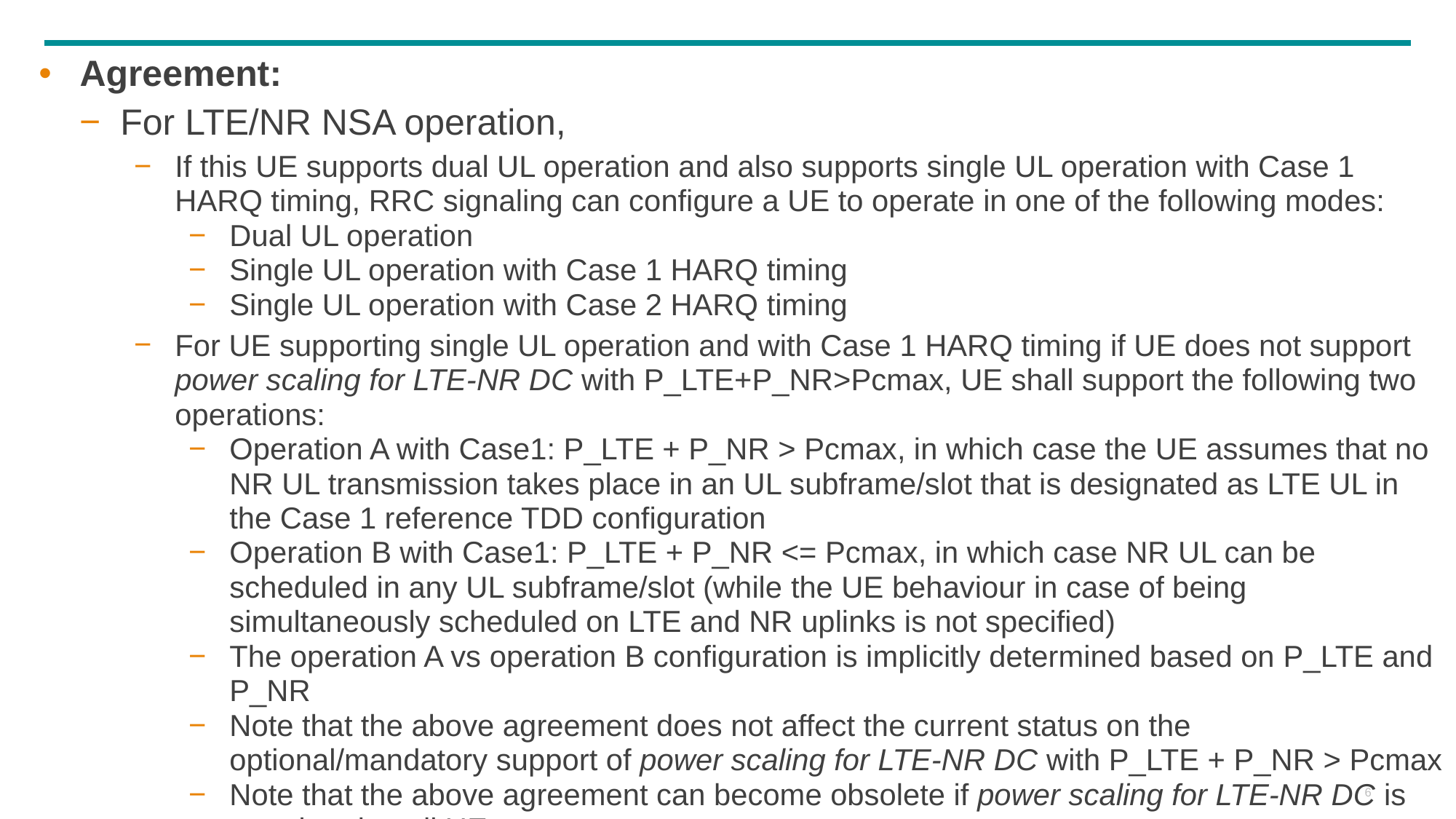

Agreement:
For LTE/NR NSA operation,
If this UE supports dual UL operation and also supports single UL operation with Case 1 HARQ timing, RRC signaling can configure a UE to operate in one of the following modes:
Dual UL operation
Single UL operation with Case 1 HARQ timing
Single UL operation with Case 2 HARQ timing
For UE supporting single UL operation and with Case 1 HARQ timing if UE does not support power scaling for LTE-NR DC with P_LTE+P_NR>Pcmax, UE shall support the following two operations:
Operation A with Case1: P_LTE + P_NR > Pcmax, in which case the UE assumes that no NR UL transmission takes place in an UL subframe/slot that is designated as LTE UL in the Case 1 reference TDD configuration
Operation B with Case1: P_LTE + P_NR <= Pcmax, in which case NR UL can be scheduled in any UL subframe/slot (while the UE behaviour in case of being simultaneously scheduled on LTE and NR uplinks is not specified)
The operation A vs operation B configuration is implicitly determined based on P_LTE and P_NR
Note that the above agreement does not affect the current status on the optional/mandatory support of power scaling for LTE-NR DC with P_LTE + P_NR > Pcmax
Note that the above agreement can become obsolete if power scaling for LTE-NR DC is mandated to all UEs